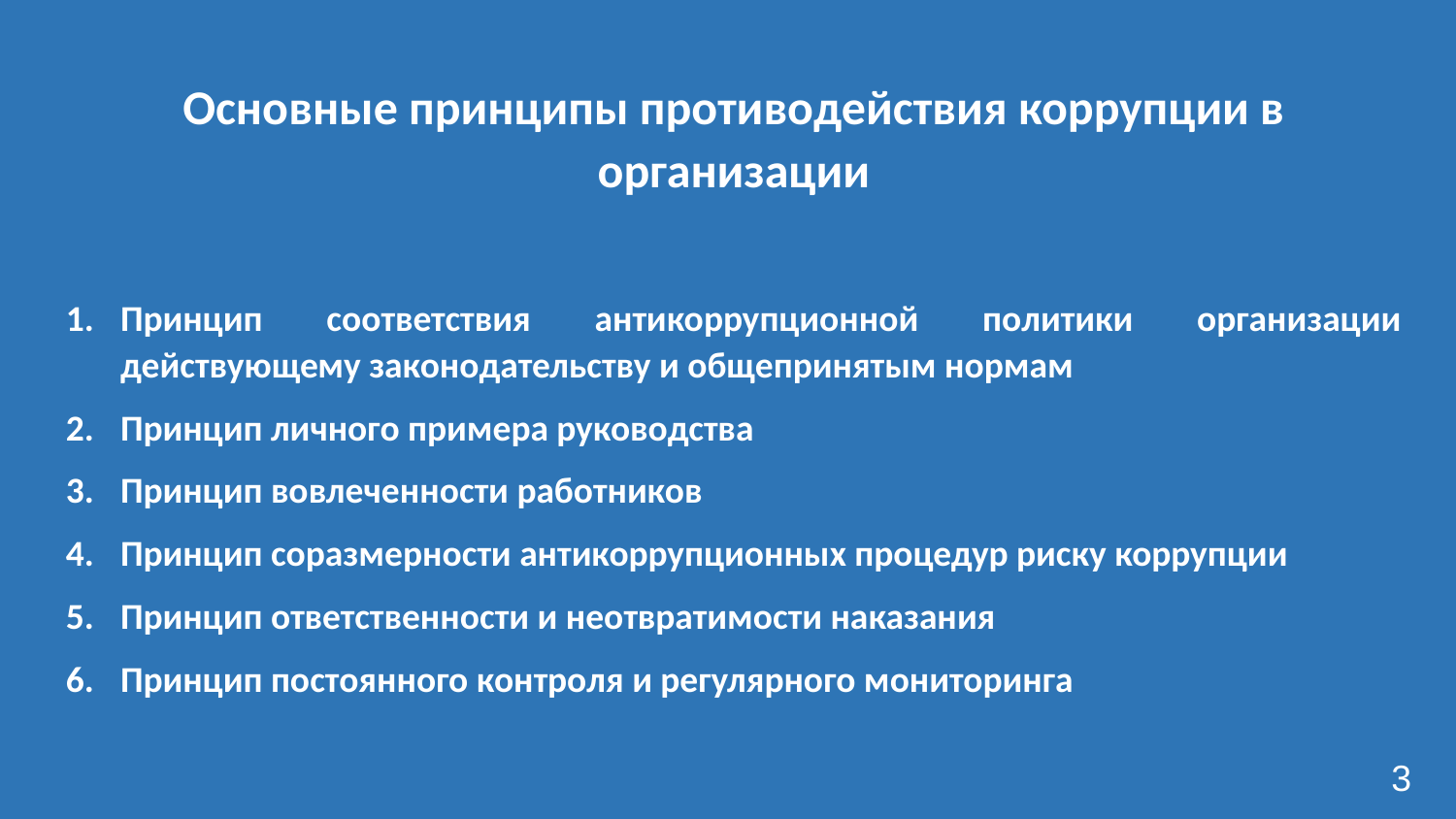

Основные принципы противодействия коррупции в организации

Принцип соответствия антикоррупционной политики организации действующему законодательству и общепринятым нормам
Принцип личного примера руководства
Принцип вовлеченности работников
Принцип соразмерности антикоррупционных процедур риску коррупции
Принцип ответственности и неотвратимости наказания
Принцип постоянного контроля и регулярного мониторинга
3